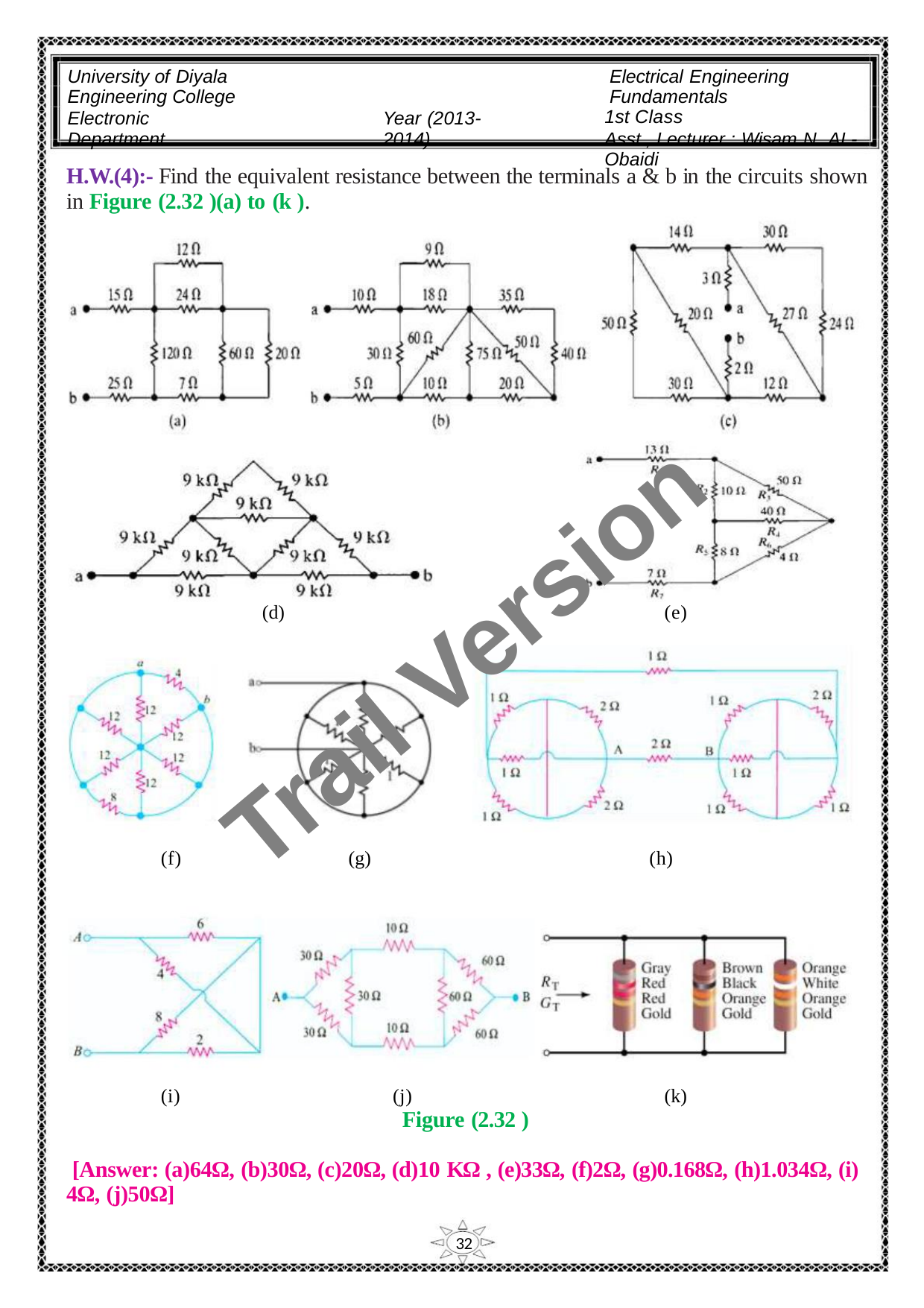

University of Diyala
Engineering College
Electronic Department
Electrical Engineering Fundamentals
1st Class
Asst., Lecturer : Wisam N. AL-Obaidi
Year (2013-2014)
H.W.(4):- Find the equivalent resistance between the terminals a & b in the circuits shown
in Figure (2.32 )(a) to (k ).
Trail Version
Trail Version
Trail Version
Trail Version
Trail Version
Trail Version
Trail Version
Trail Version
Trail Version
Trail Version
Trail Version
Trail Version
Trail Version
(d)
(e)
(f)
(g)
(h)
(i)
(j)
(k)
Figure (2.32 )
[Answer: (a)64Ω, (b)30Ω, (c)20Ω, (d)10 KΩ , (e)33Ω, (f)2Ω, (g)0.168Ω, (h)1.034Ω, (i)
4Ω, (j)50Ω]
32